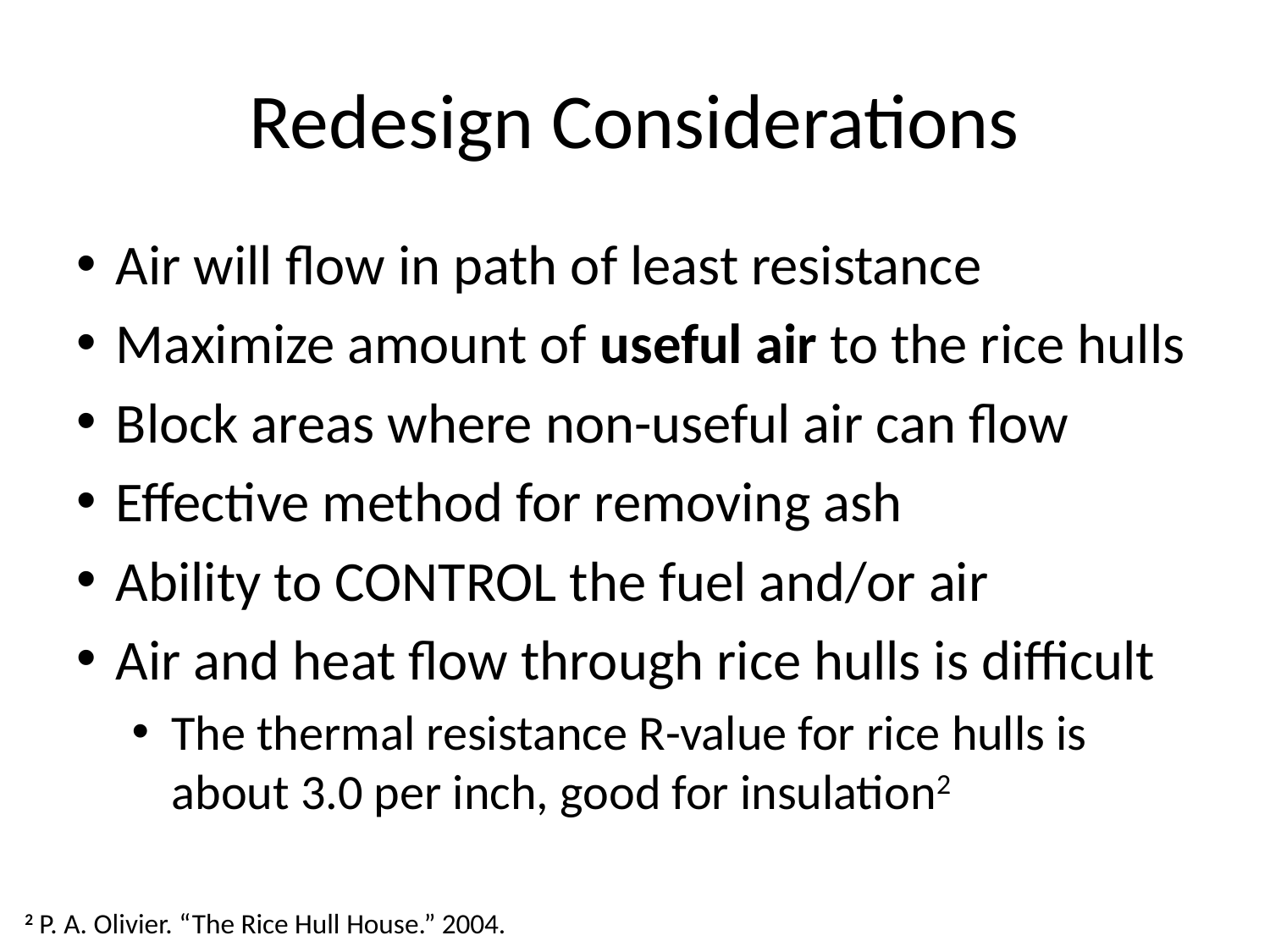

# Redesign Considerations
Air will flow in path of least resistance
Maximize amount of useful air to the rice hulls
Block areas where non-useful air can flow
Effective method for removing ash
Ability to CONTROL the fuel and/or air
Air and heat flow through rice hulls is difficult
The thermal resistance R-value for rice hulls is about 3.0 per inch, good for insulation2
2 P. A. Olivier. “The Rice Hull House.” 2004.